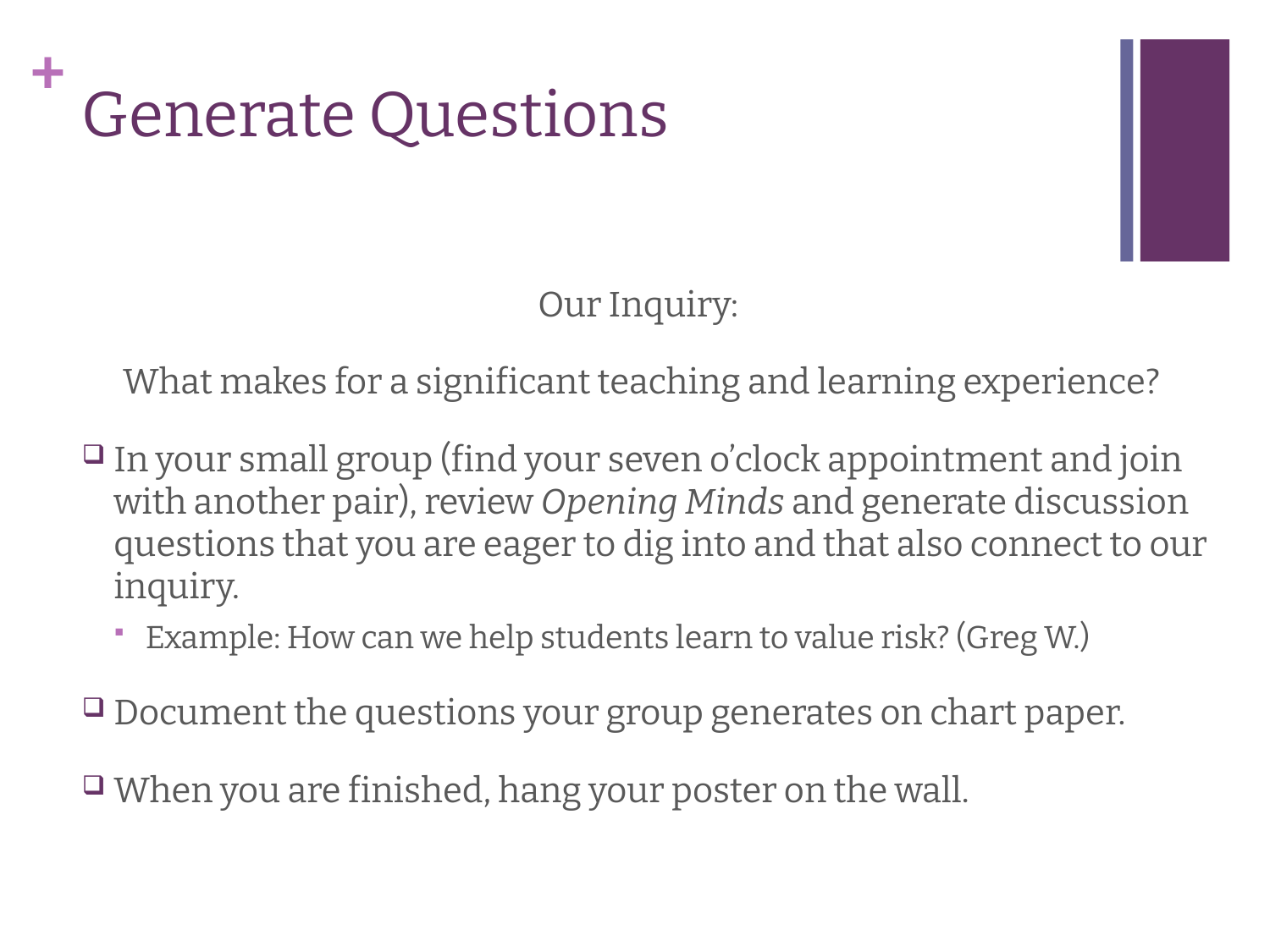

# Generate Questions
Our Inquiry:
What makes for a significant teaching and learning experience?
In your small group (find your seven o’clock appointment and join with another pair), review Opening Minds and generate discussion questions that you are eager to dig into and that also connect to our inquiry.
Example: How can we help students learn to value risk? (Greg W.)
Document the questions your group generates on chart paper.
When you are finished, hang your poster on the wall.